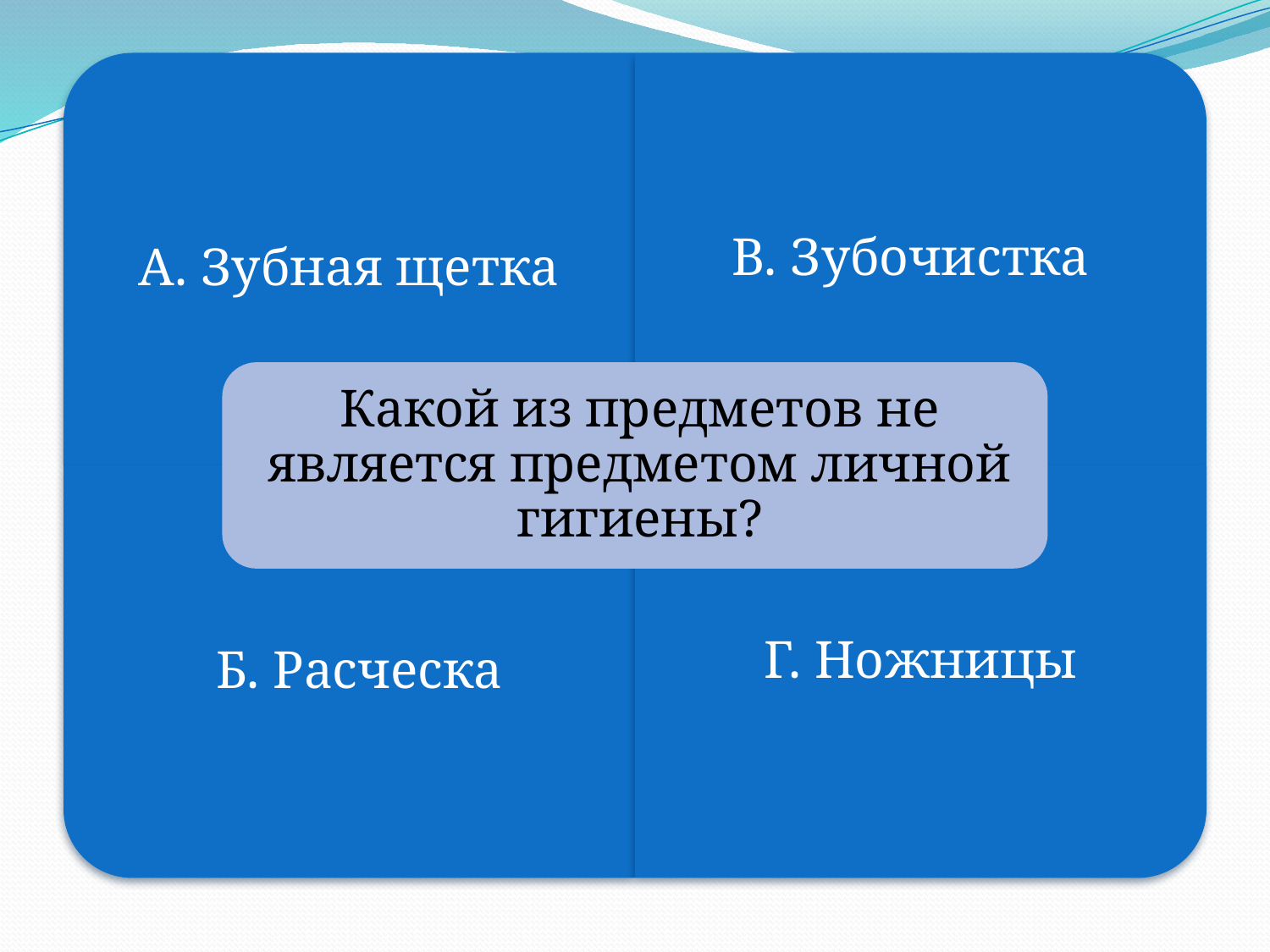

А. Зубная щетка
В. Зубочистка
Б. Расческа
Г. Ножницы
Какой из предметов не является предметом личной гигиены?
#